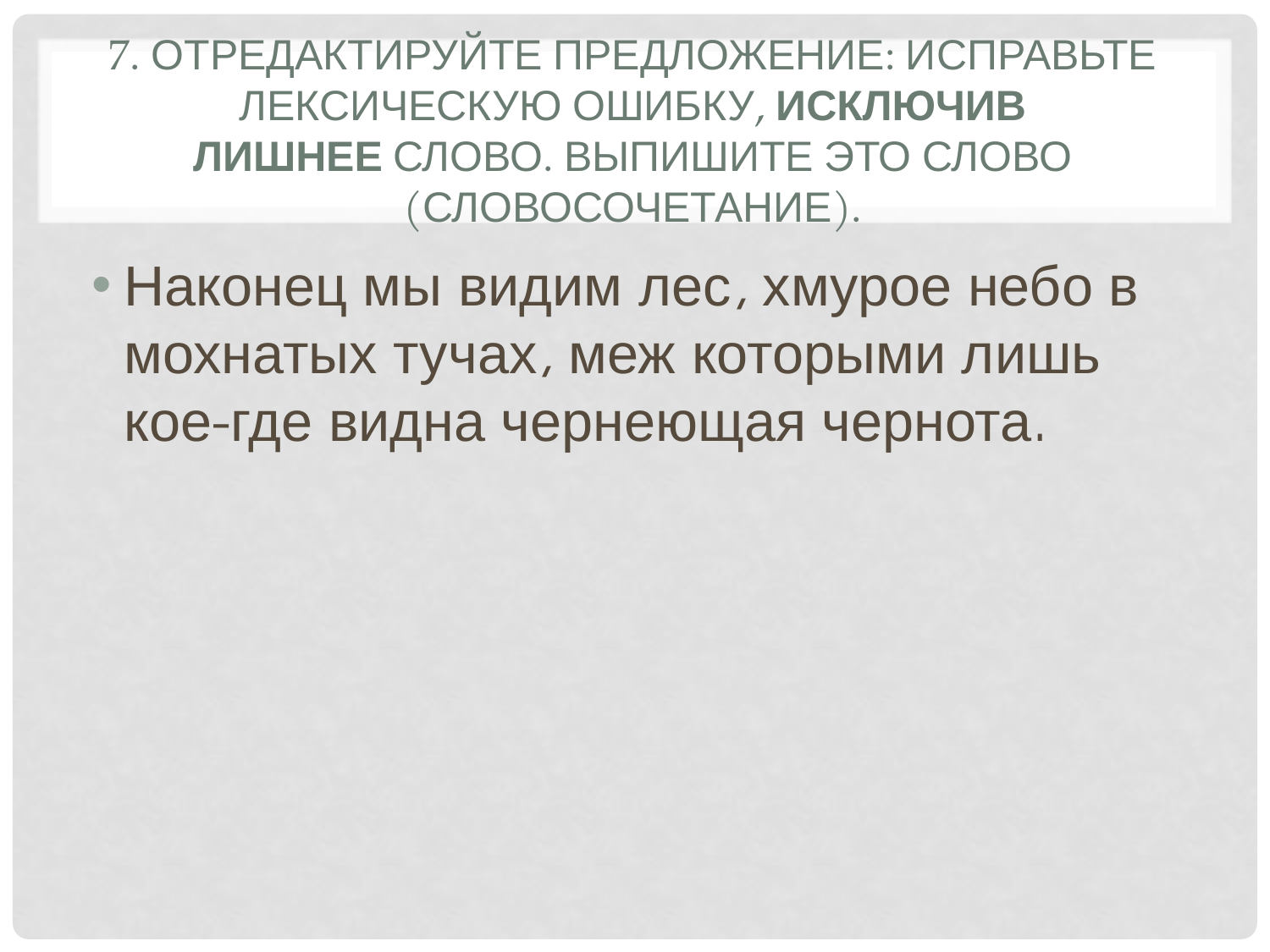

# 7. Отредактируйте предложение: исправьте лексическую ошибку, исключив лишнее слово. Выпишите это слово (словосочетание).
Наконец мы видим лес, хмурое небо в мохнатых тучах, меж которыми лишь кое-где видна чернеющая чернота.